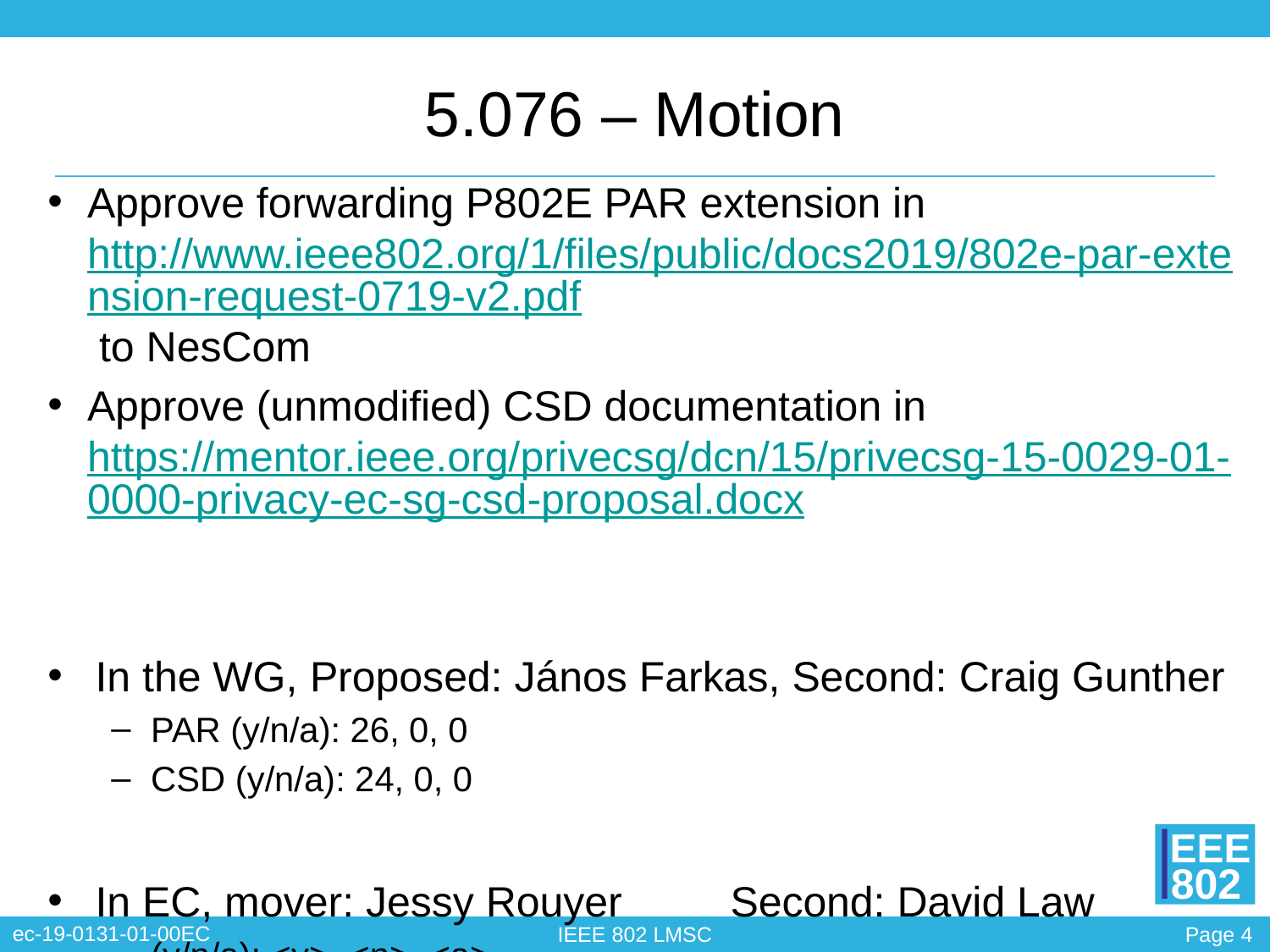

# 5.076 – Motion
Approve forwarding P802E PAR extension in http://www.ieee802.org/1/files/public/docs2019/802e-par-extension-request-0719-v2.pdf to NesCom
Approve (unmodified) CSD documentation in https://mentor.ieee.org/privecsg/dcn/15/privecsg-15-0029-01-0000-privacy-ec-sg-csd-proposal.docx

In the WG, Proposed: János Farkas, Second: Craig Gunther
PAR (y/n/a): 26, 0, 0
CSD (y/n/a): 24, 0, 0

In EC, mover: Jessy Rouyer 	Second: David Law
(y/n/a): <y>, <n>, <a>